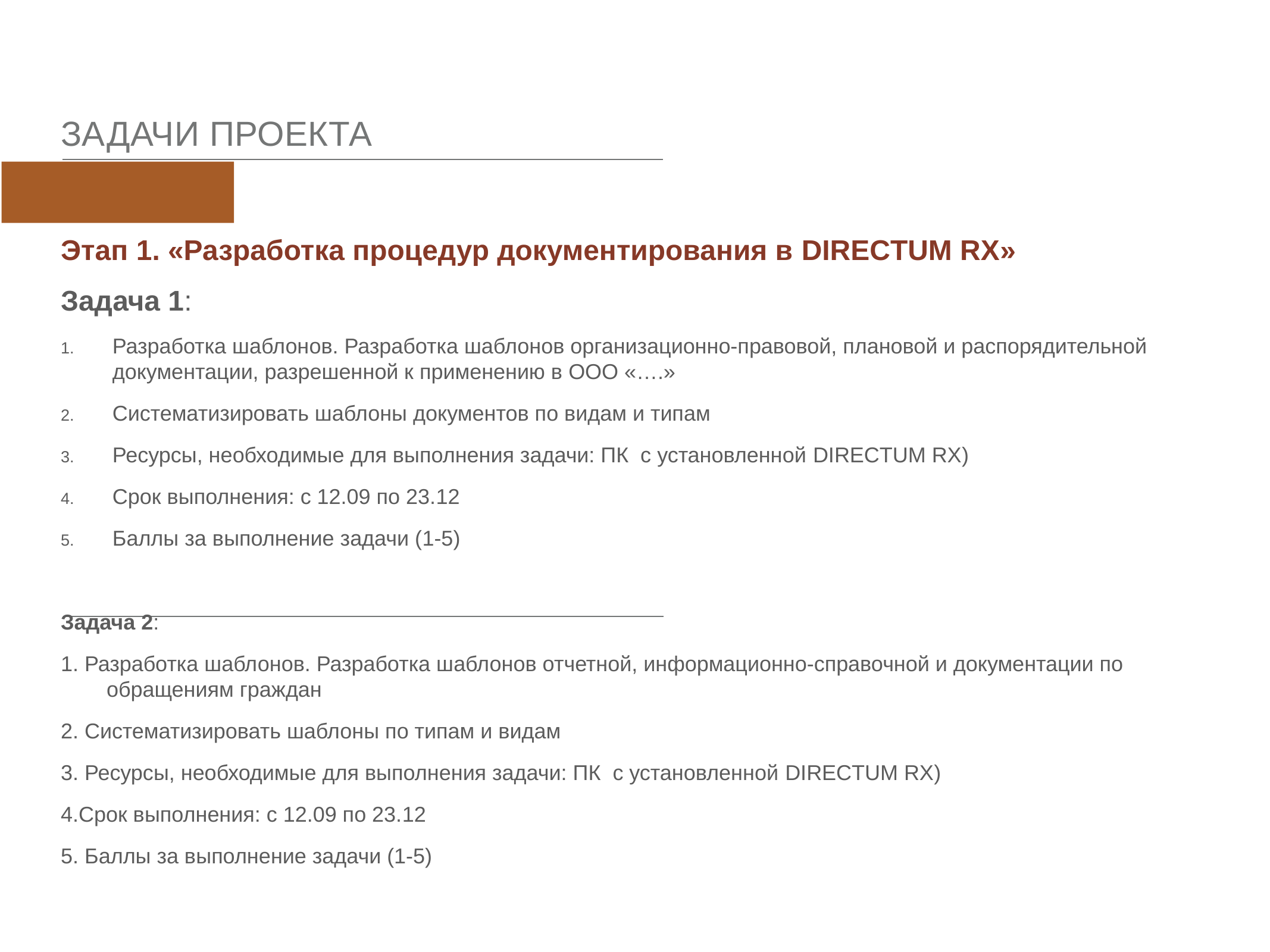

ЗАДАЧИ ПРОЕКТА

Этап 1. «Разработка процедур документирования в DIRECTUM RX»
Задача 1:
Разработка шаблонов. Разработка шаблонов организационно-правовой, плановой и распорядительной документации, разрешенной к применению в ООО «….»
Систематизировать шаблоны документов по видам и типам
Ресурсы, необходимые для выполнения задачи: ПК  с установленной DIRECTUM RX)
Срок выполнения: с 12.09 по 23.12
Баллы за выполнение задачи (1-5)

Задача 2:
1. Разработка шаблонов. Разработка шаблонов отчетной, информационно-справочной и документации по обращениям граждан
2. Систематизировать шаблоны по типам и видам
3. Ресурсы, необходимые для выполнения задачи: ПК  с установленной DIRECTUM RX)
4.Срок выполнения: с 12.09 по 23.12
5. Баллы за выполнение задачи (1-5)